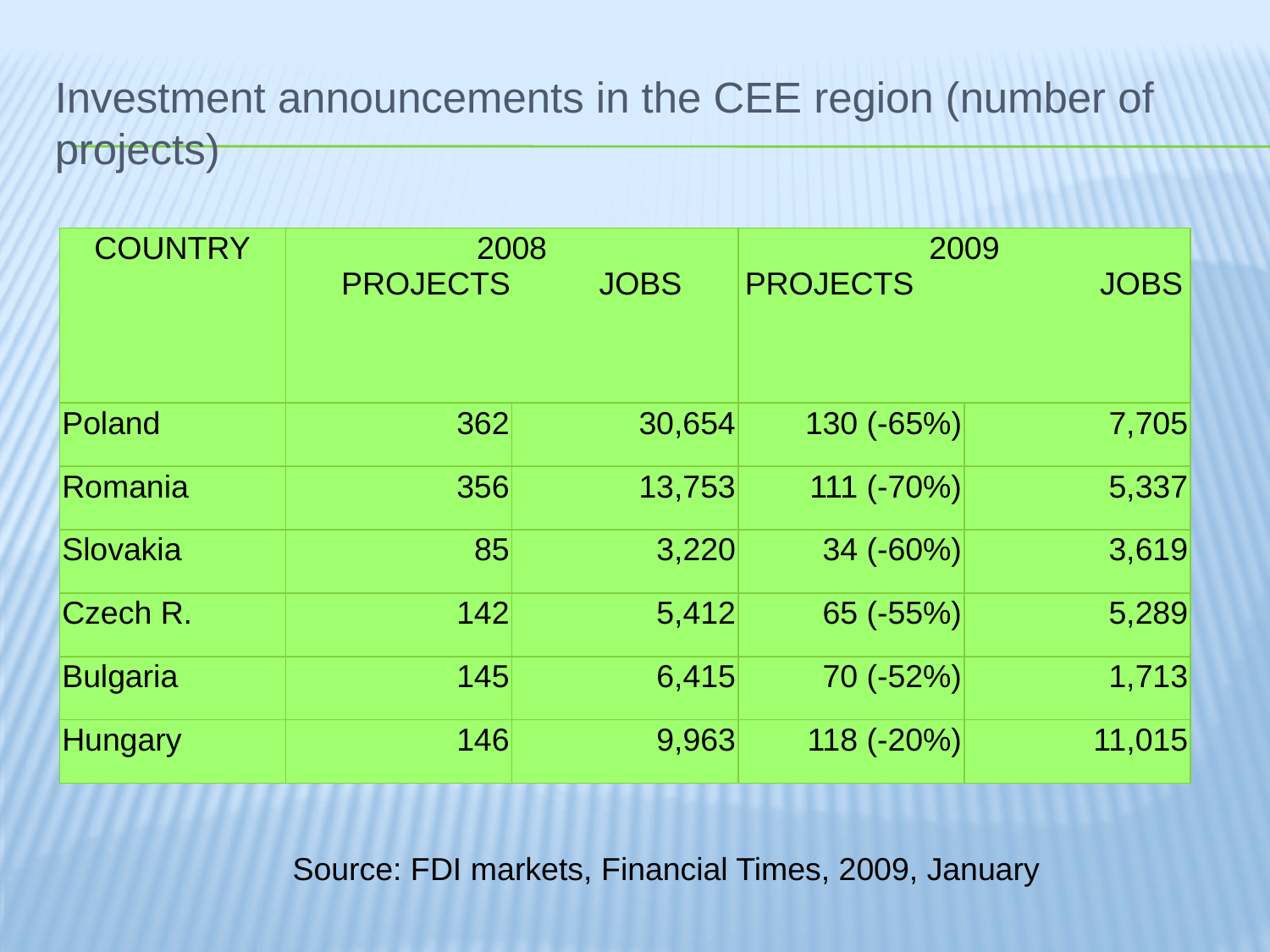

# Investment announcements in the CEE region (number of projects)
| COUNTRY | 2008 PROJECTS          JOBS |  | 2009 PROJECTS                     JOBS |  |
| --- | --- | --- | --- | --- |
| Poland | 362 | 30,654 | 130 (-65%) | 7,705 |
| Romania | 356 | 13,753 | 111 (-70%) | 5,337 |
| Slovakia | 85 | 3,220 | 34 (-60%) | 3,619 |
| Czech R. | 142 | 5,412 | 65 (-55%) | 5,289 |
| Bulgaria | 145 | 6,415 | 70 (-52%) | 1,713 |
| Hungary | 146 | 9,963 | 118 (-20%) | 11,015 |
Source: FDI markets, Financial Times, 2009, January